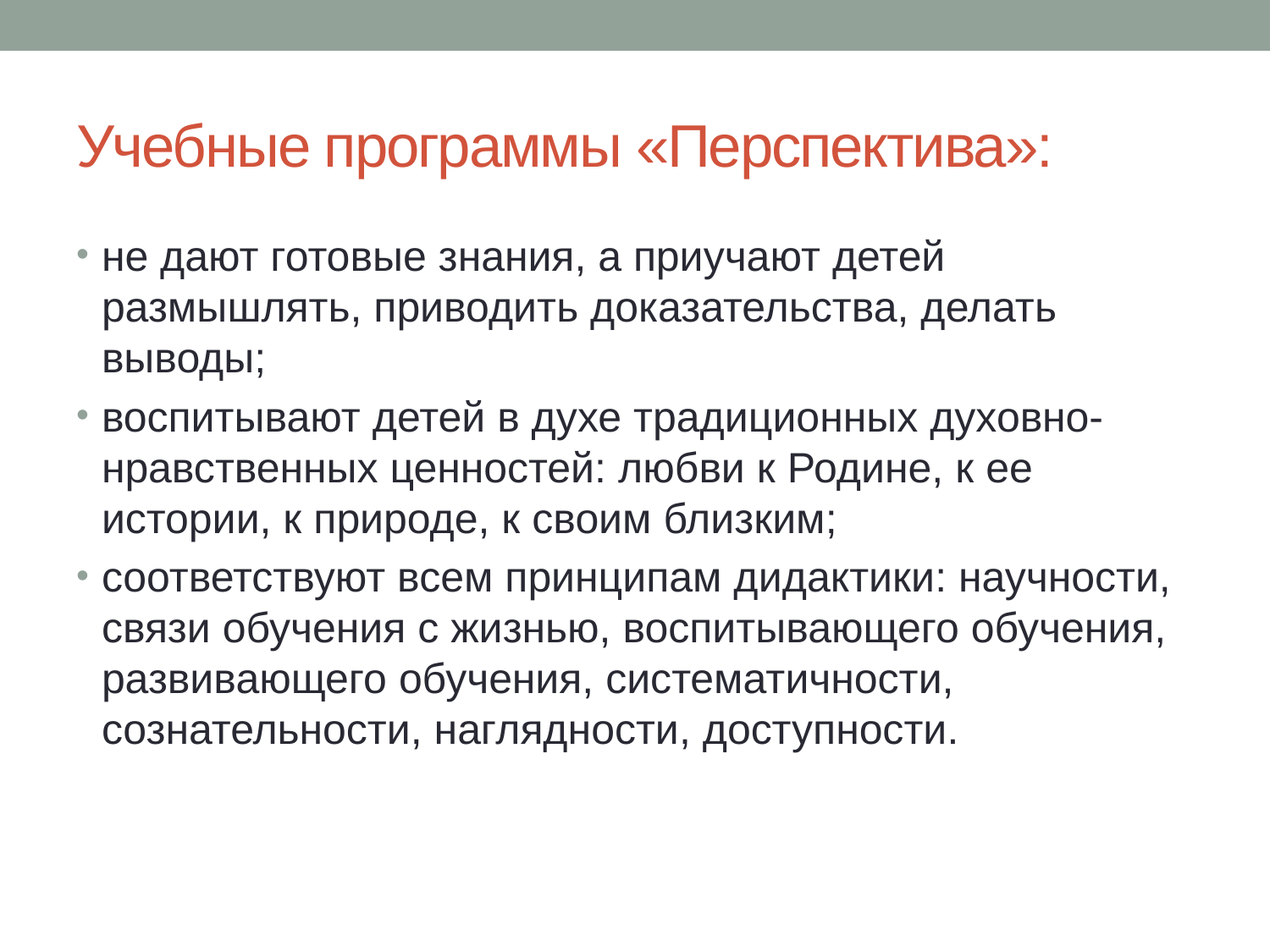

# Учебные программы «Перспектива»:
не дают готовые знания, а приучают детей размышлять, приводить доказательства, делать выводы;
воспитывают детей в духе традиционных духовно-нравственных ценностей: любви к Родине, к ее истории, к природе, к своим близким;
соответствуют всем принципам дидактики: научности, связи обучения с жизнью, воспитывающего обучения, развивающего обучения, систематичности, сознательности, наглядности, доступности.